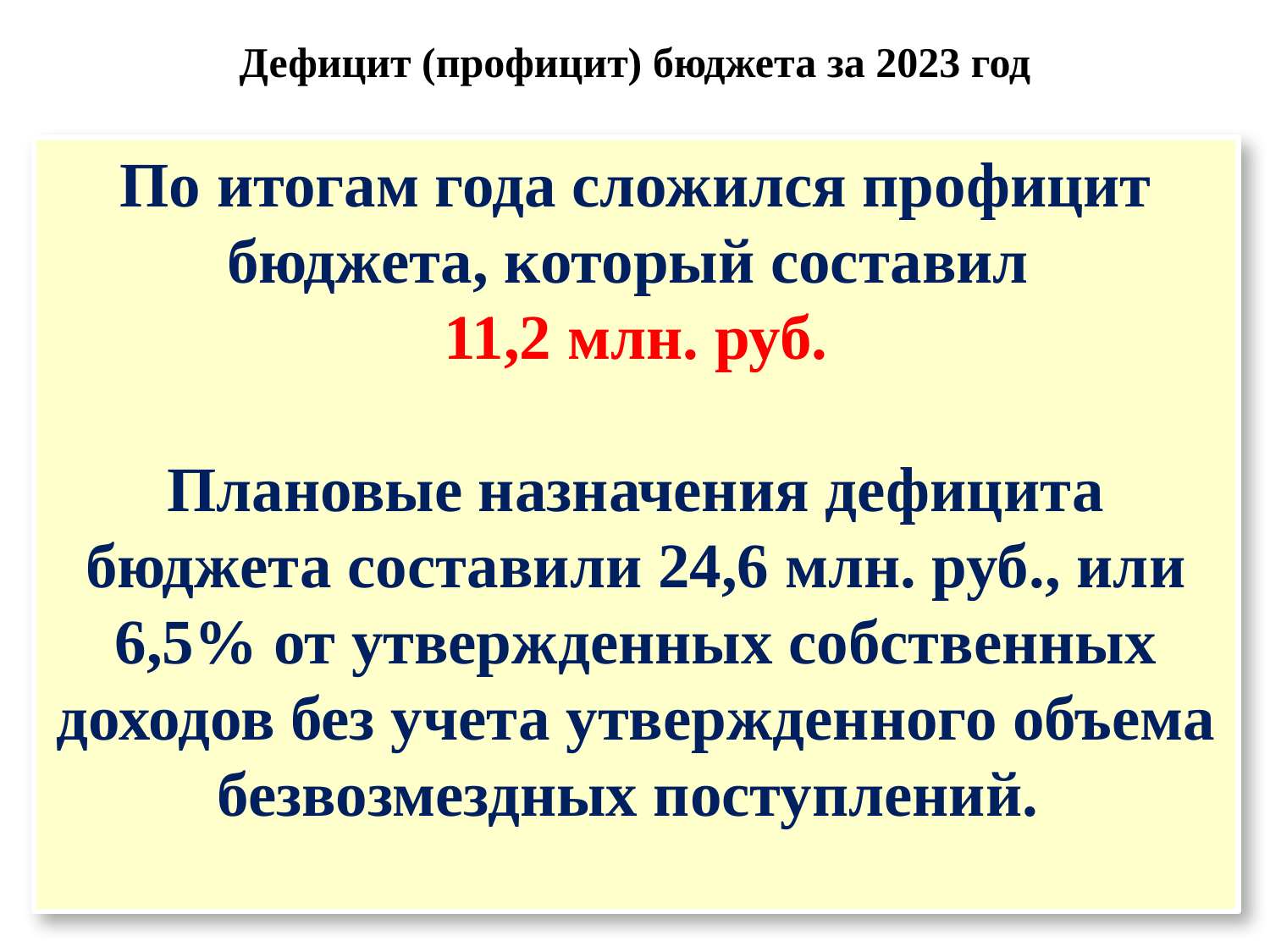

# Дефицит (профицит) бюджета за 2023 год
По итогам года сложился профицит бюджета, который составил
11,2 млн. руб.

Плановые назначения дефицита бюджета составили 24,6 млн. руб., или 6,5% от утвержденных собственных доходов без учета утвержденного объема безвозмездных поступлений.